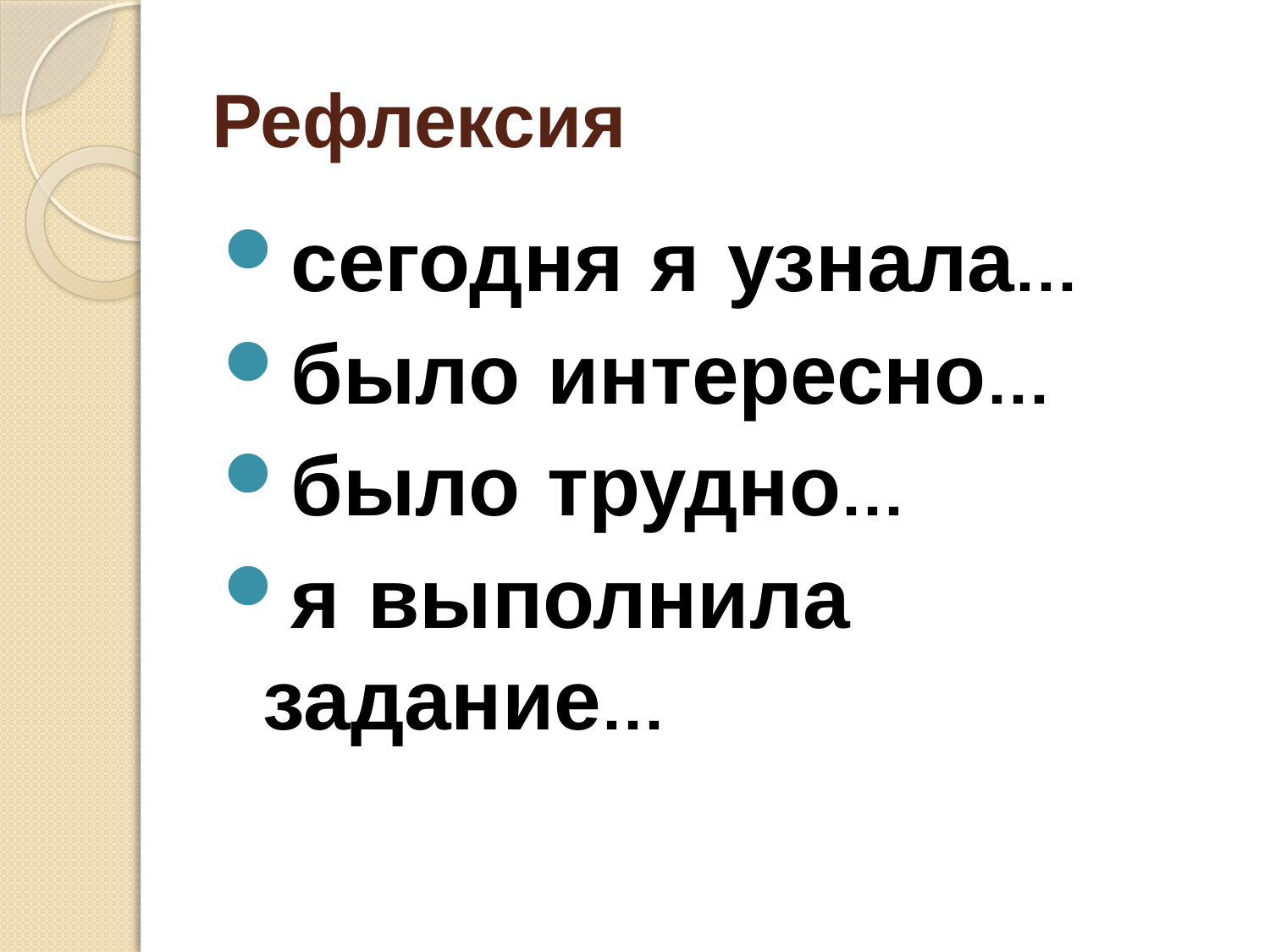

# Рефлексия
сегодня я узнала…
было интересно…
было трудно…
я выполнила задание…